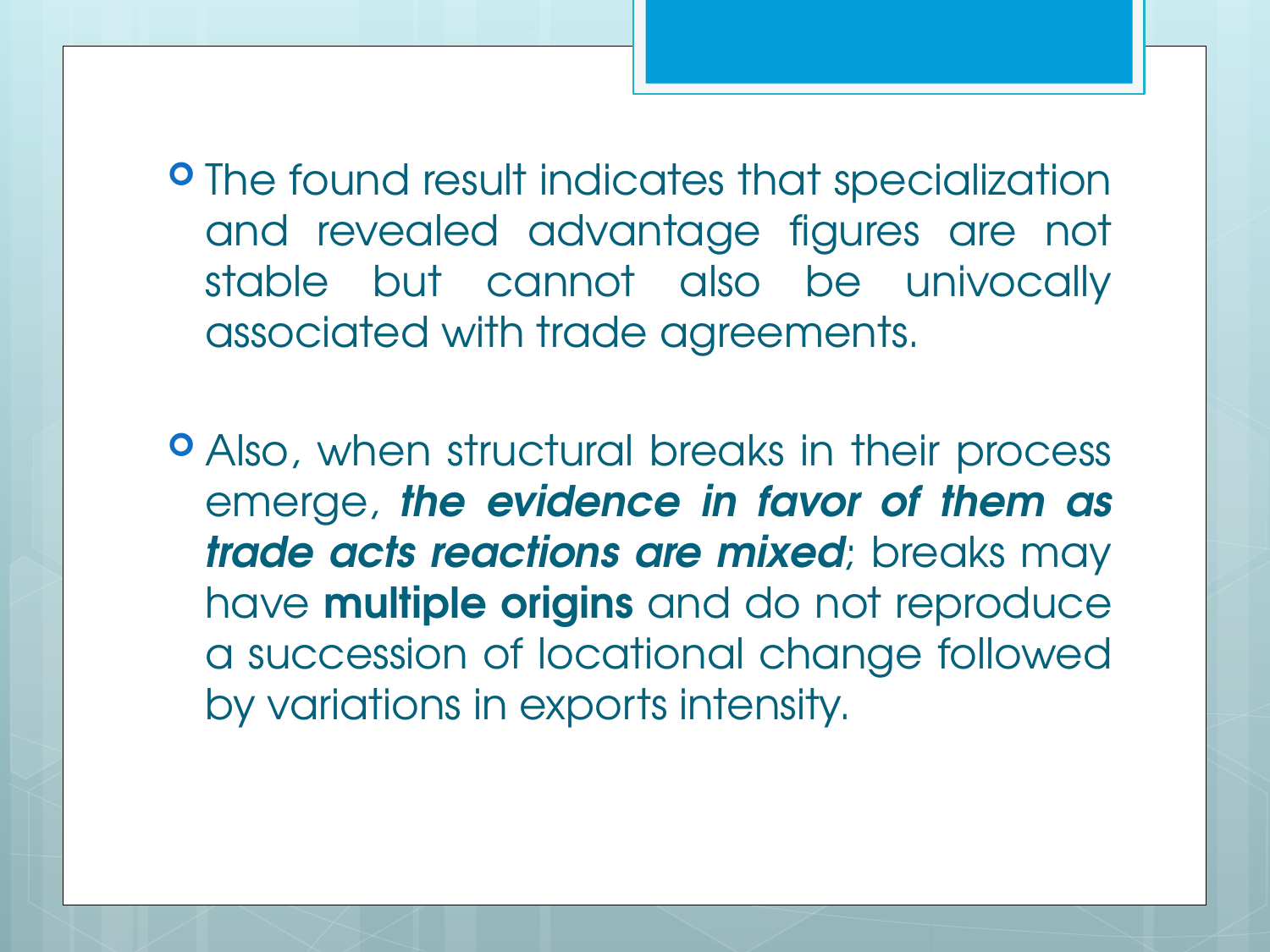

The found result indicates that specialization and revealed advantage figures are not stable but cannot also be univocally associated with trade agreements.

Also, when structural breaks in their process emerge, the evidence in favor of them as trade acts reactions are mixed; breaks may have multiple origins and do not reproduce a succession of locational change followed by variations in exports intensity.